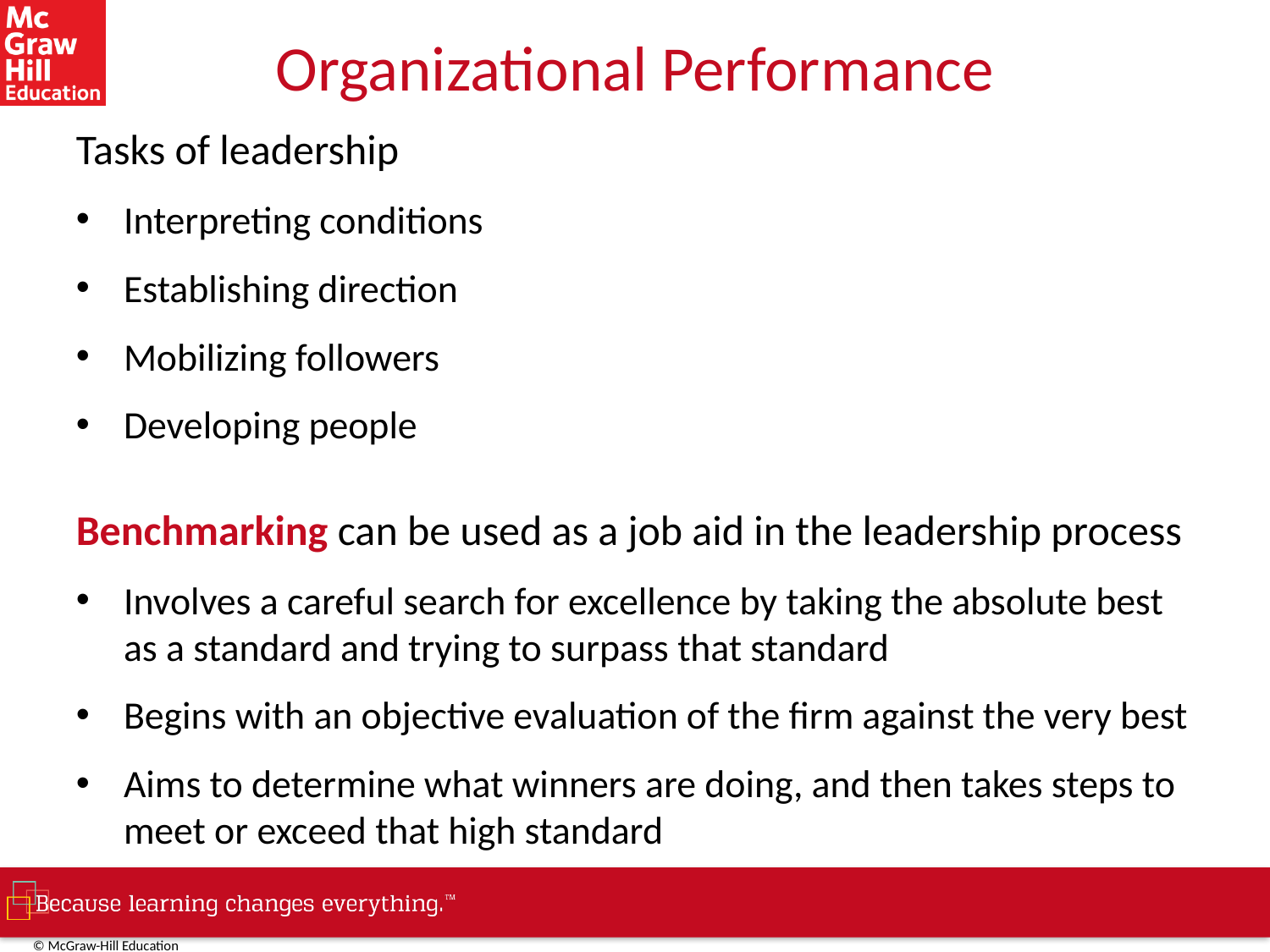

# Organizational Performance
Tasks of leadership
Interpreting conditions
Establishing direction
Mobilizing followers
Developing people

Benchmarking can be used as a job aid in the leadership process
Involves a careful search for excellence by taking the absolute best as a standard and trying to surpass that standard
Begins with an objective evaluation of the firm against the very best
Aims to determine what winners are doing, and then takes steps to meet or exceed that high standard